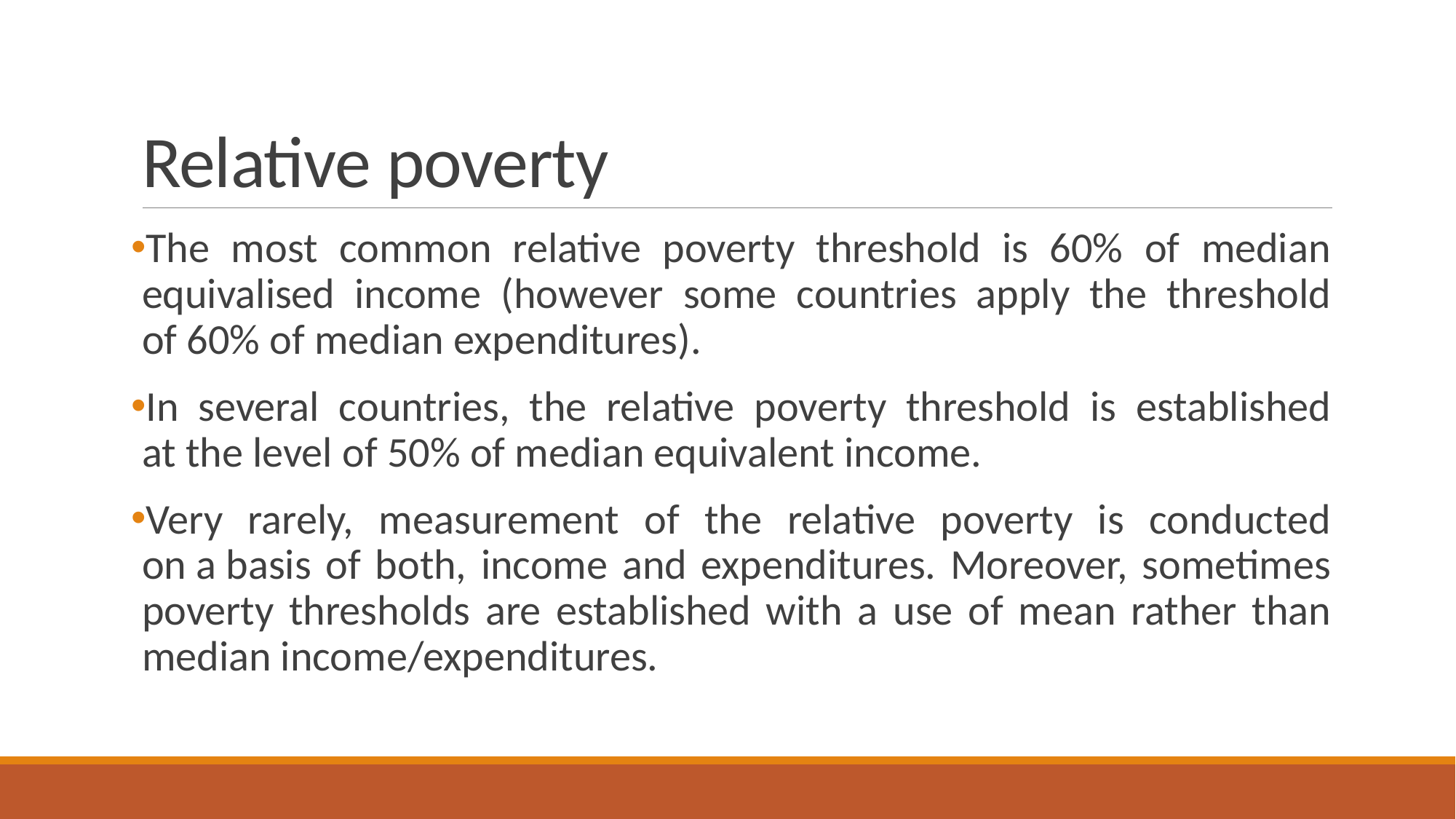

# Relative poverty
The most common relative poverty threshold is 60% of median equivalised income (however some countries apply the threshold of 60% of median expenditures).
In several countries, the relative poverty threshold is established at the level of 50% of median equivalent income.
Very rarely, measurement of the relative poverty is conducted on a basis of both, income and expenditures. Moreover, sometimes poverty thresholds are established with a use of mean rather than median income/expenditures.